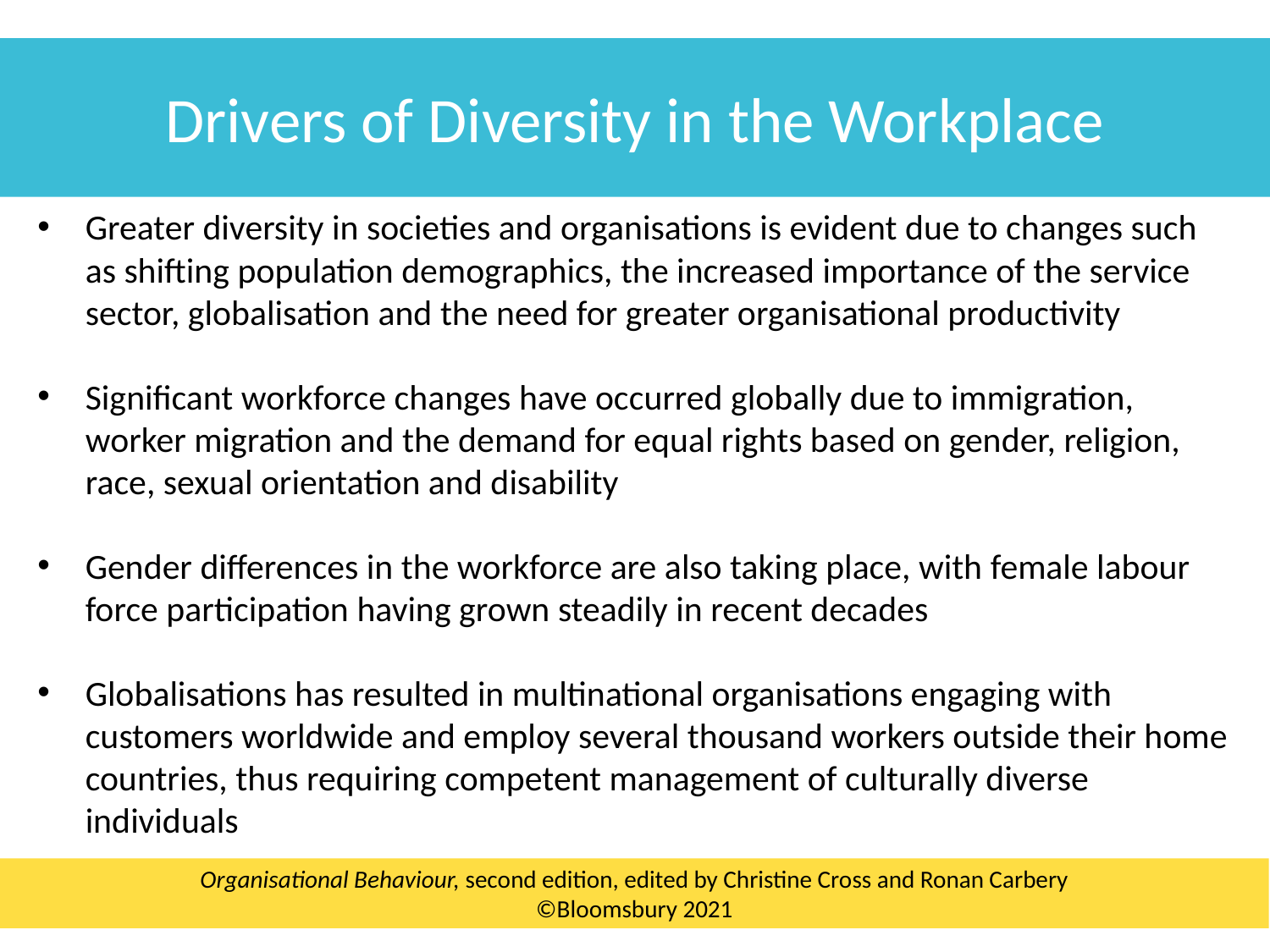

Drivers of Diversity in the Workplace
Greater diversity in societies and organisations is evident due to changes such as shifting population demographics, the increased importance of the service sector, globalisation and the need for greater organisational productivity

Significant workforce changes have occurred globally due to immigration, worker migration and the demand for equal rights based on gender, religion, race, sexual orientation and disability

Gender differences in the workforce are also taking place, with female labour force participation having grown steadily in recent decades

Globalisations has resulted in multinational organisations engaging with customers worldwide and employ several thousand workers outside their home countries, thus requiring competent management of culturally diverse individuals